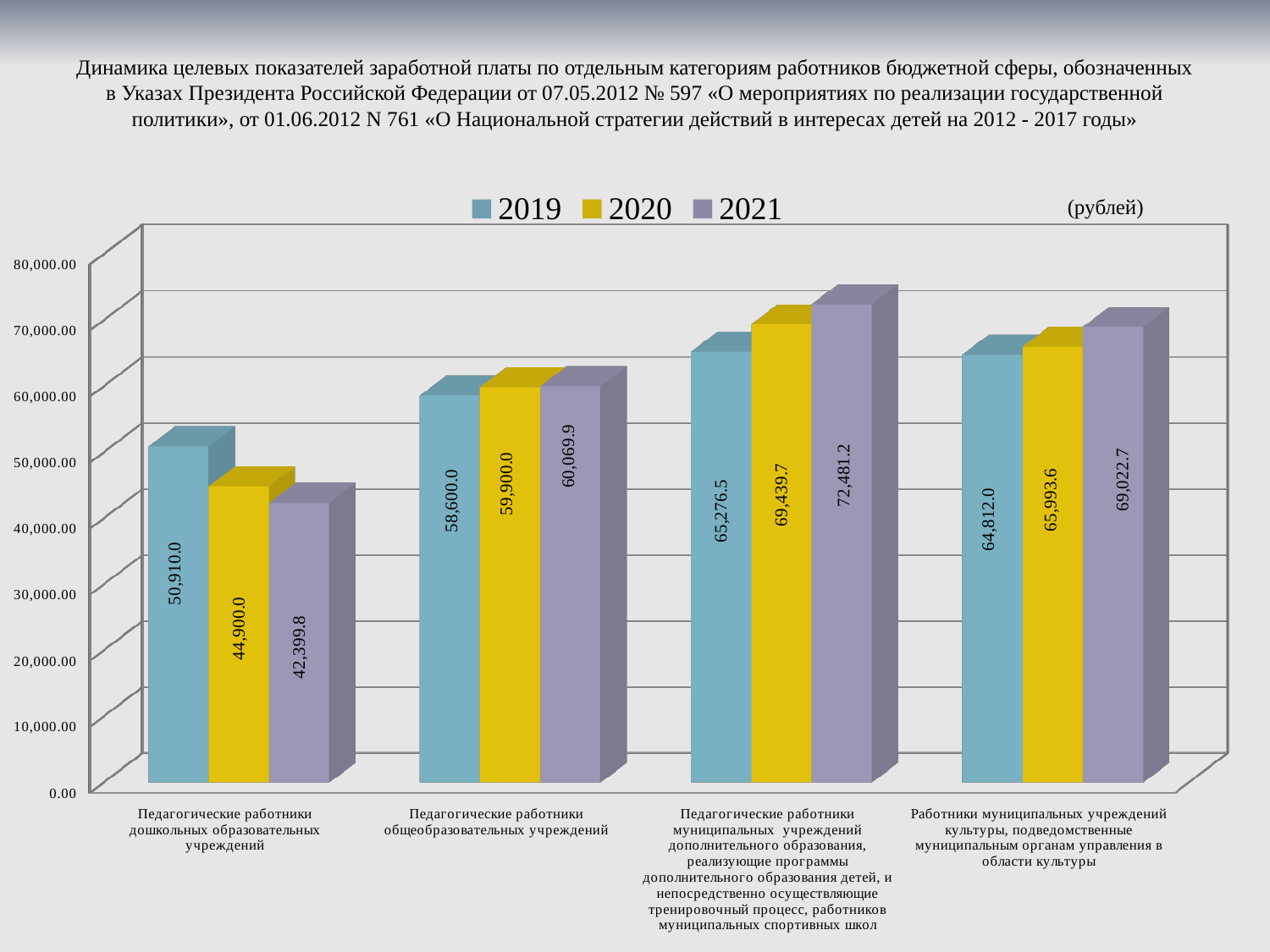

# Динамика целевых показателей заработной платы по отдельным категориям работников бюджетной сферы, обозначенных в Указах Президента Российской Федерации от 07.05.2012 № 597 «О мероприятиях по реализации государственной политики», от 01.06.2012 N 761 «О Национальной стратегии действий в интересах детей на 2012 - 2017 годы»

[unsupported chart]

(рублей)